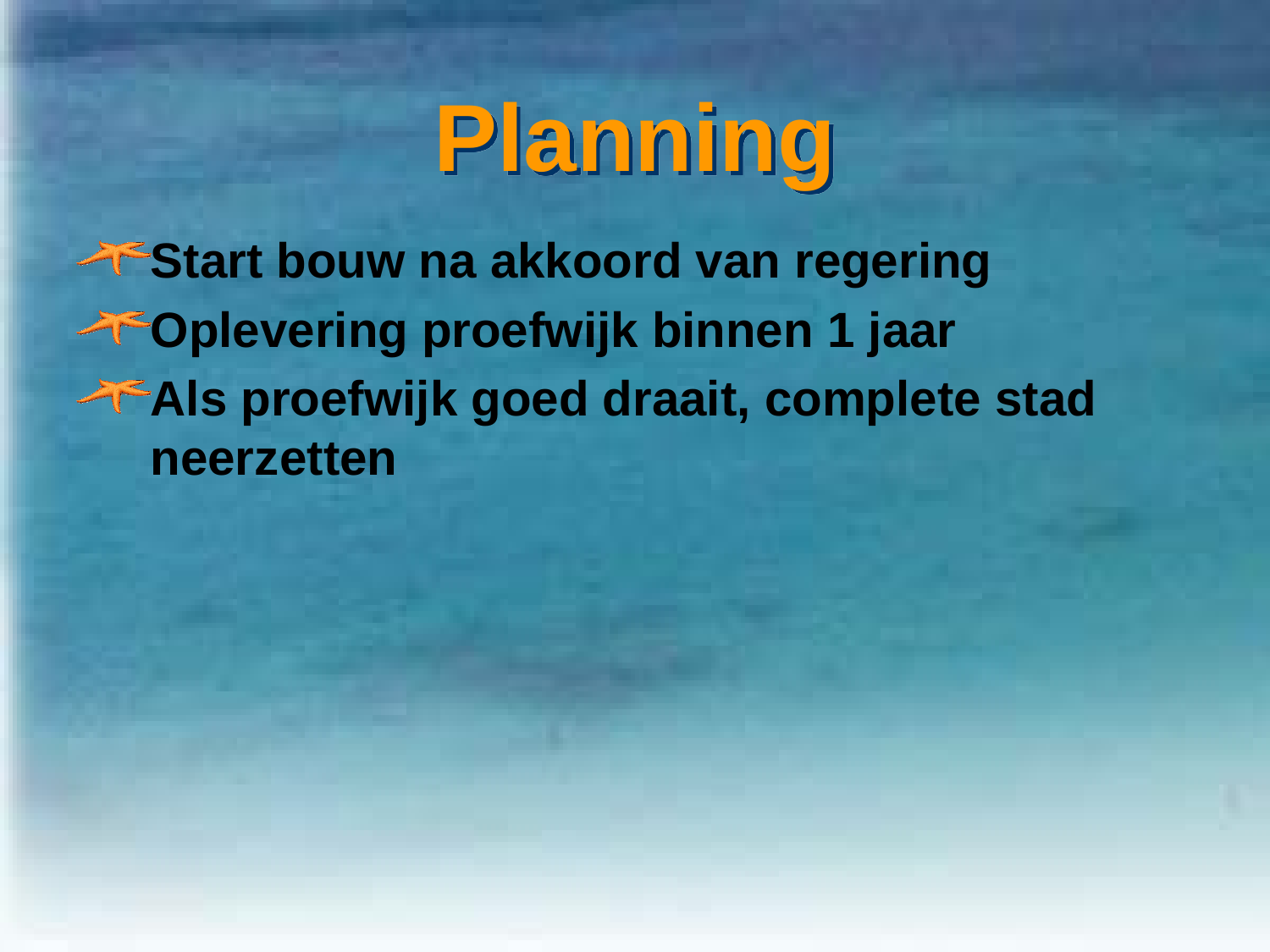

# Planning
Start bouw na akkoord van regering
Oplevering proefwijk binnen 1 jaar
Als proefwijk goed draait, complete stad neerzetten